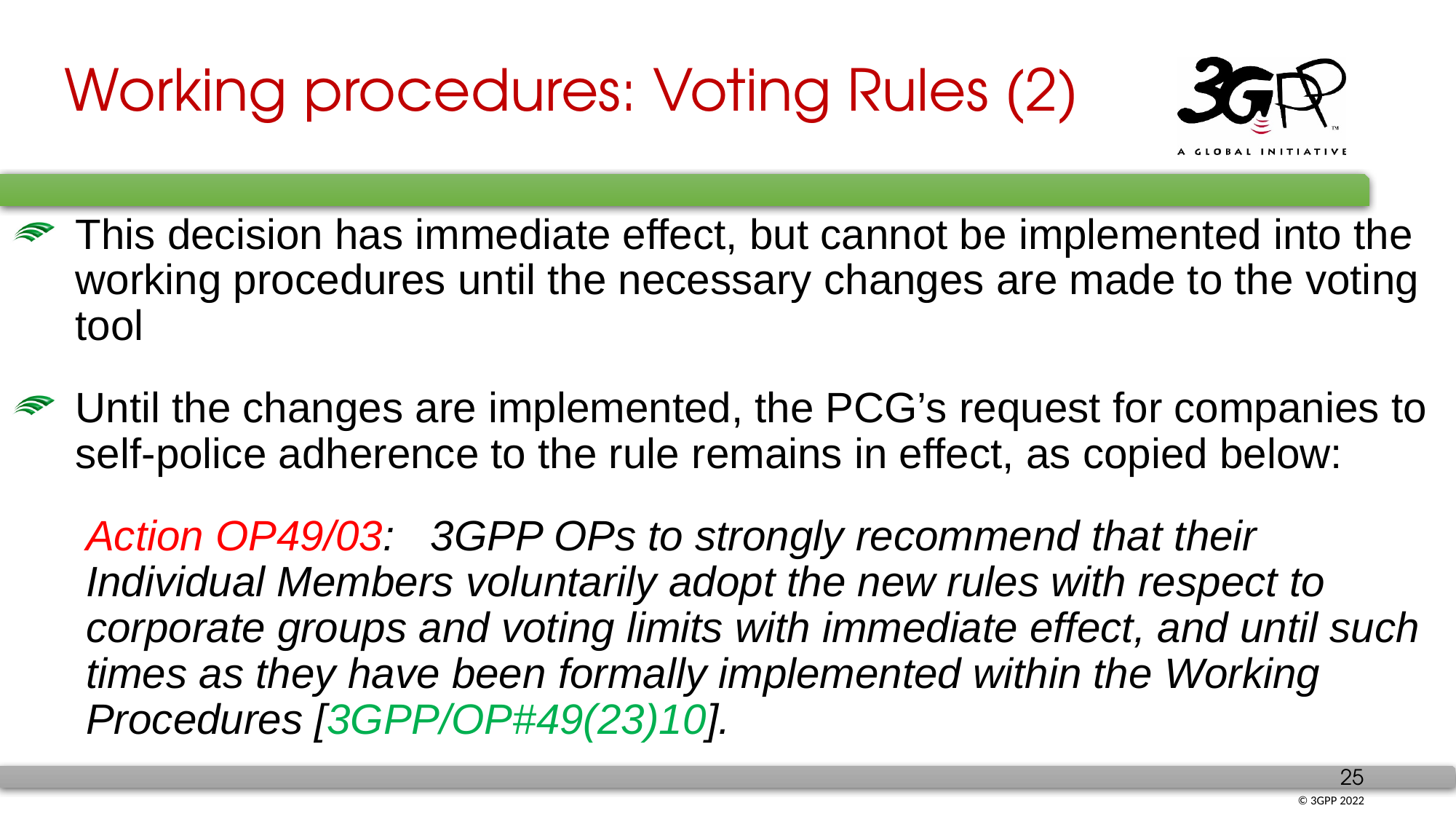

# Working procedures: Voting Rules (2)
This decision has immediate effect, but cannot be implemented into the working procedures until the necessary changes are made to the voting tool
Until the changes are implemented, the PCG’s request for companies to self-police adherence to the rule remains in effect, as copied below:
Action OP49/03:   3GPP OPs to strongly recommend that their Individual Members voluntarily adopt the new rules with respect to corporate groups and voting limits with immediate effect, and until such times as they have been formally implemented within the Working Procedures [3GPP/OP#49(23)10].